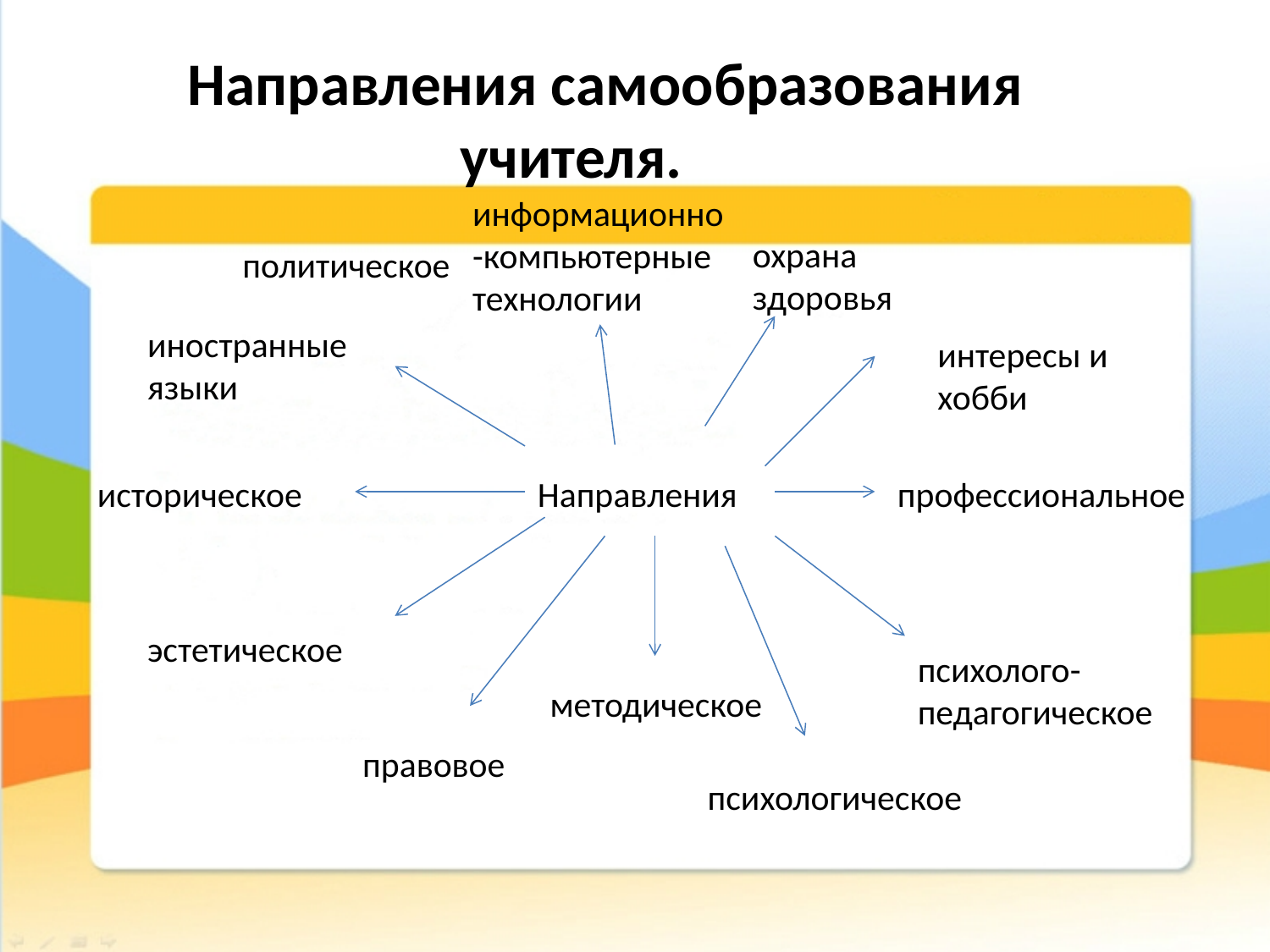

Направления самообразования учителя.
информационно-компьютерные технологии
охрана здоровья
политическое
иностранные языки
интересы и хобби
историческое
Направления
профессиональное
эстетическое
психолого-педагогическое
методическое
правовое
психологическое